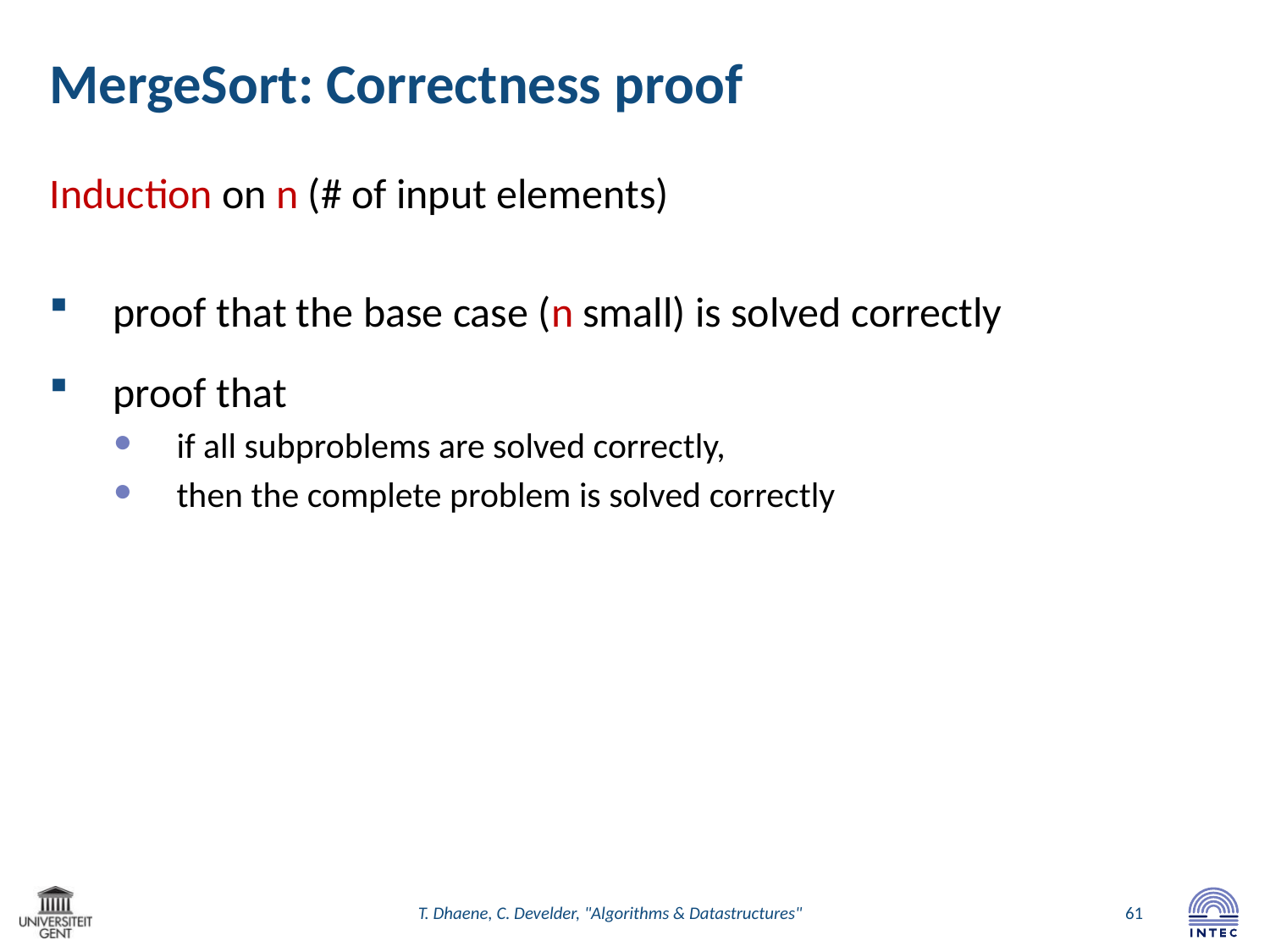

# MergeSort: Correctness proof
Induction on n (# of input elements)

proof that the base case (n small) is solved correctly
proof that
if all subproblems are solved correctly,
then the complete problem is solved correctly
T. Dhaene, C. Develder, "Algorithms & Datastructures"
61